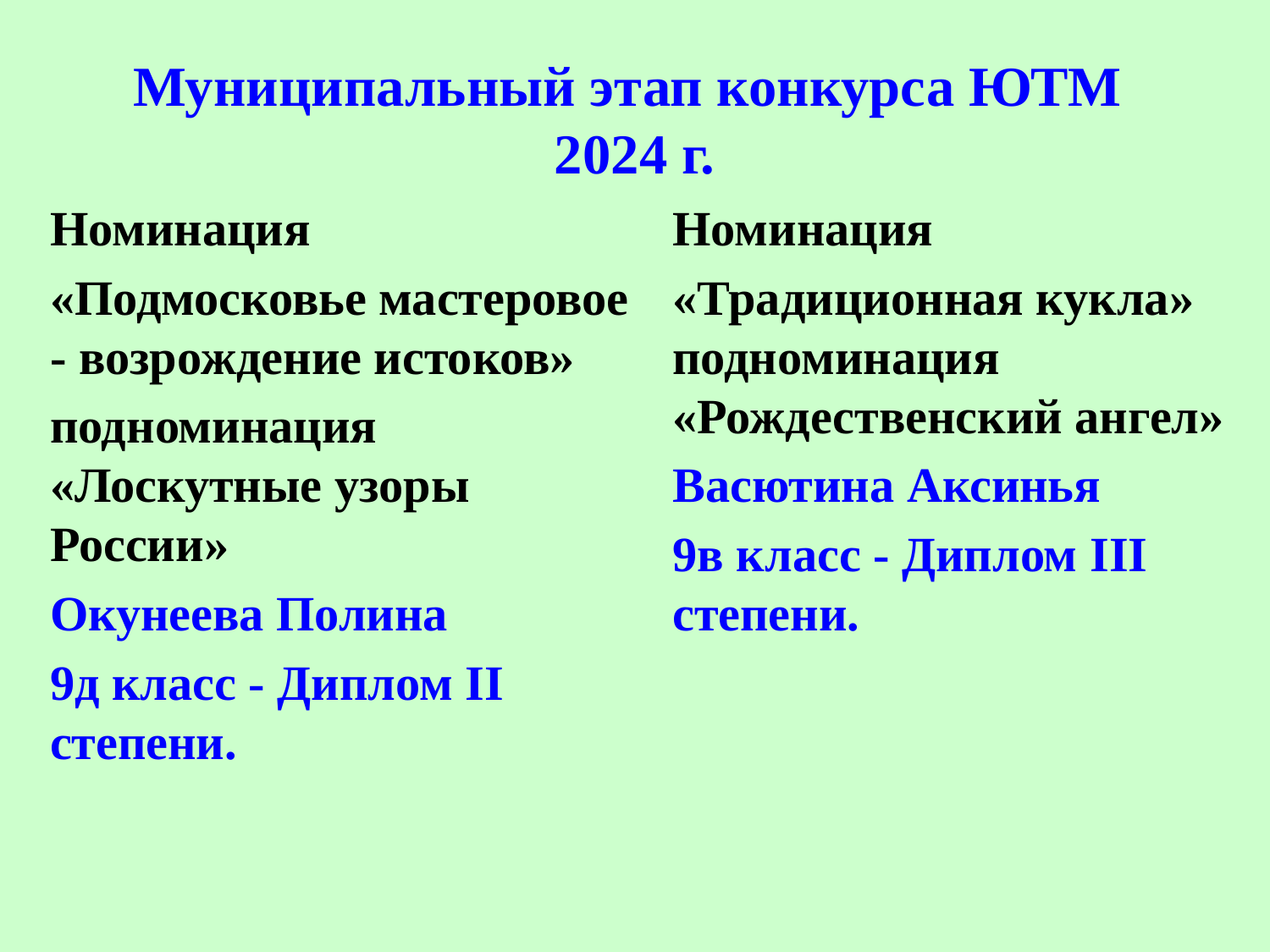

# Муниципальный этап конкурса ЮТМ 2024 г.
Номинация
«Подмосковье мастеровое - возрождение истоков»
подноминация «Лоскутные узоры России»
Окунеева Полина
9д класс - Диплом II степени.
Номинация
«Традиционная кукла» подноминация «Рождественский ангел»
Васютина Аксинья
9в класс - Диплом III степени.